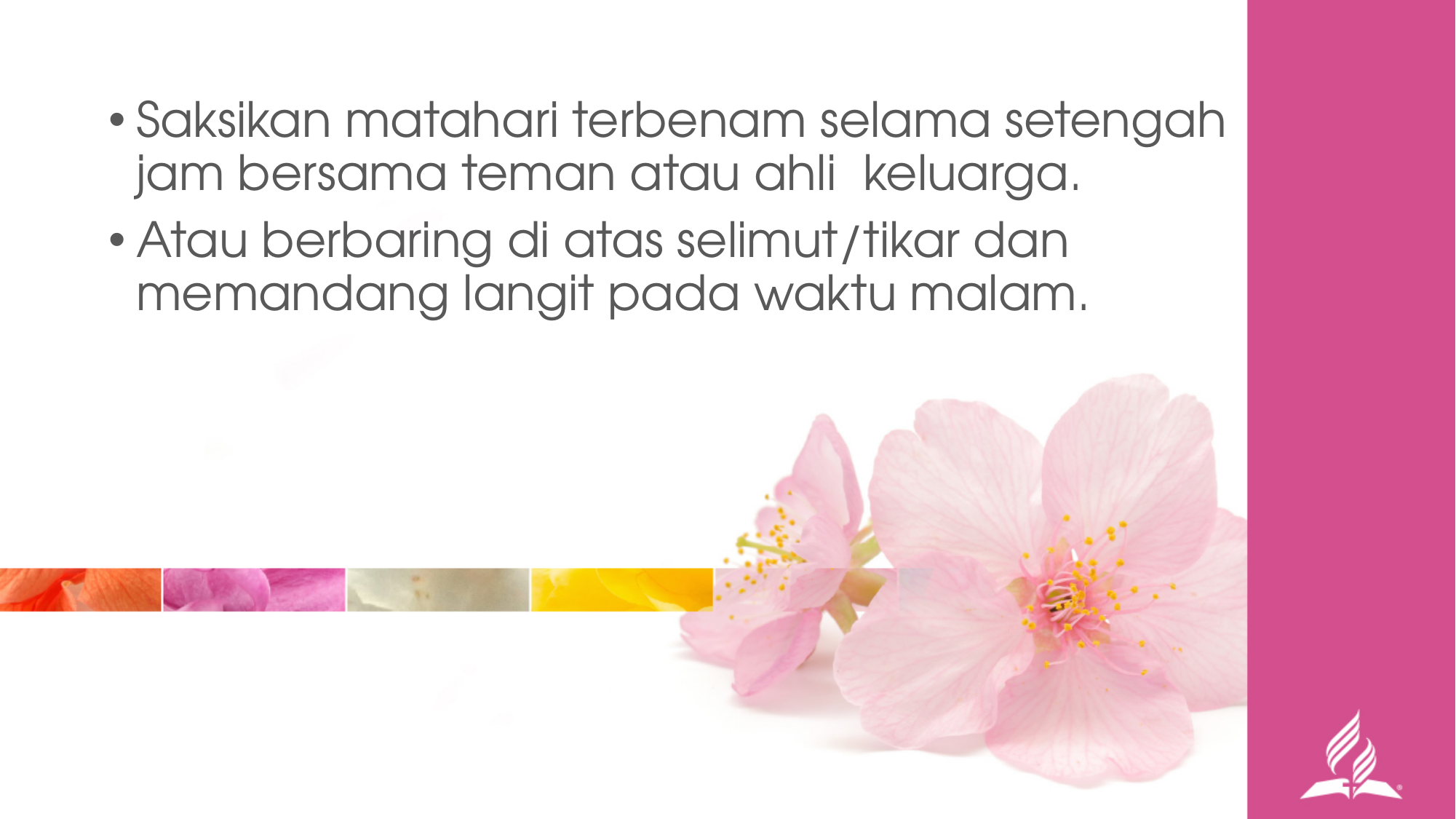

Saksikan matahari terbenam selama setengah jam bersama teman atau ahli  keluarga.
Atau berbaring di atas selimut/tikar dan memandang langit pada waktu malam.